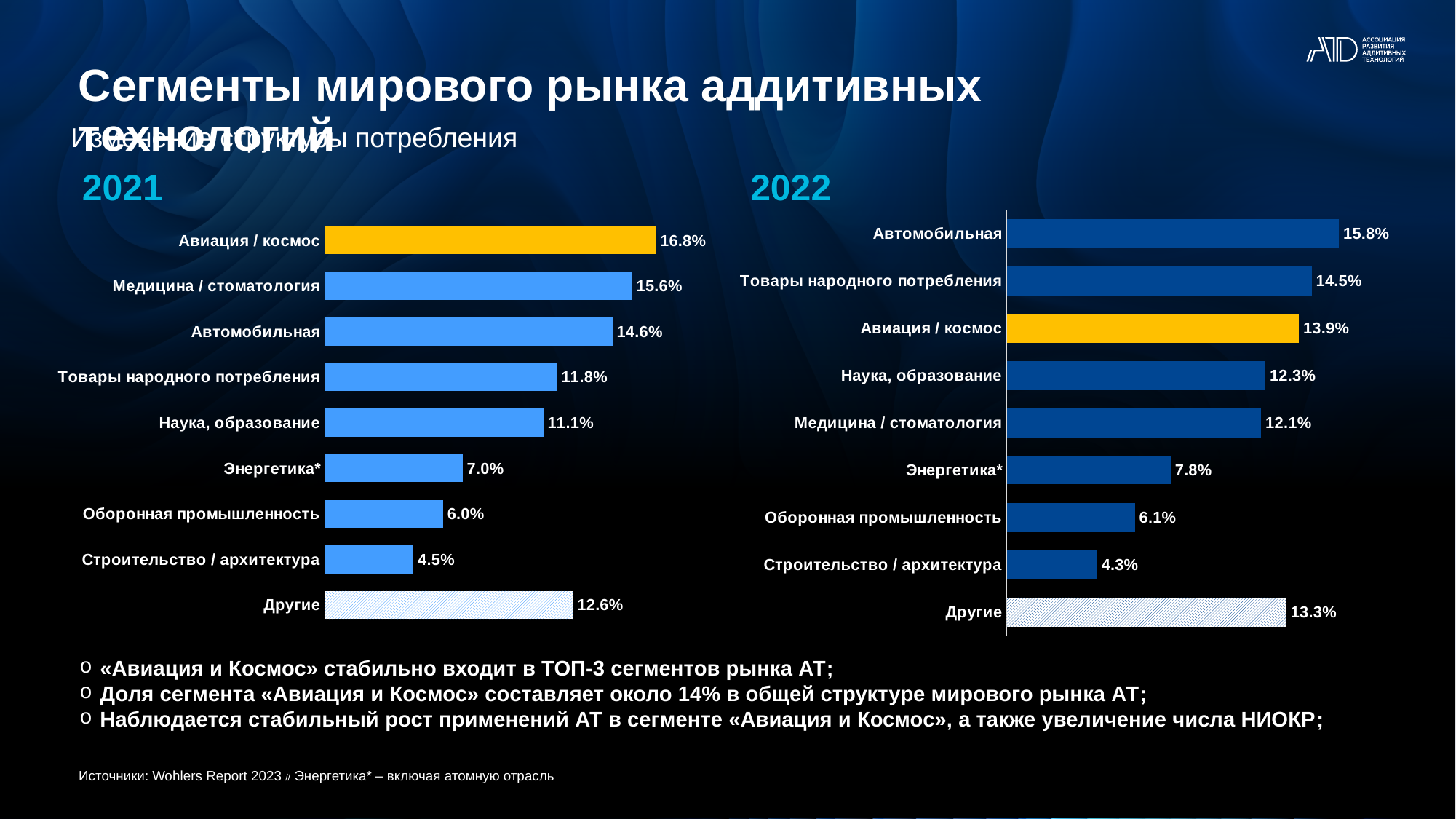

# Сегменты мирового рынка аддитивных технологий
Изменение структуры потребления
2021
2022

### Chart

| Category | Ряд 1 |
|---|---|
| Авиация / космос | 0.168 |
| Медицина / стоматология | 0.156 |
| Автомобильная | 0.146 |
| Товары народного потребления | 0.118 |
| Наука, образование | 0.111 |
| Энергетика* | 0.07 |
| Оборонная промышленность | 0.06 |
| Строительство / архитектура | 0.045 |
| Другие | 0.126 |

### Chart

| Category | Ряд 1 |
|---|---|
| Автомобильная | 0.158 |
| Товары народного потребления | 0.145 |
| Авиация / космос | 0.139 |
| Наука, образование | 0.123 |
| Медицина / стоматология | 0.121 |
| Энергетика* | 0.078 |
| Оборонная промышленность | 0.061 |
| Строительство / архитектура | 0.043 |
| Другие | 0.133 |
«Авиация и Космос» стабильно входит в ТОП-3 сегментов рынка АТ;
Доля сегмента «Авиация и Космос» составляет около 14% в общей структуре мирового рынка АТ;
Наблюдается стабильный рост применений АТ в сегменте «Авиация и Космос», а также увеличение числа НИОКР;
Источники: Wohlers Report 2023 // Энергетика* – включая атомную отрасль